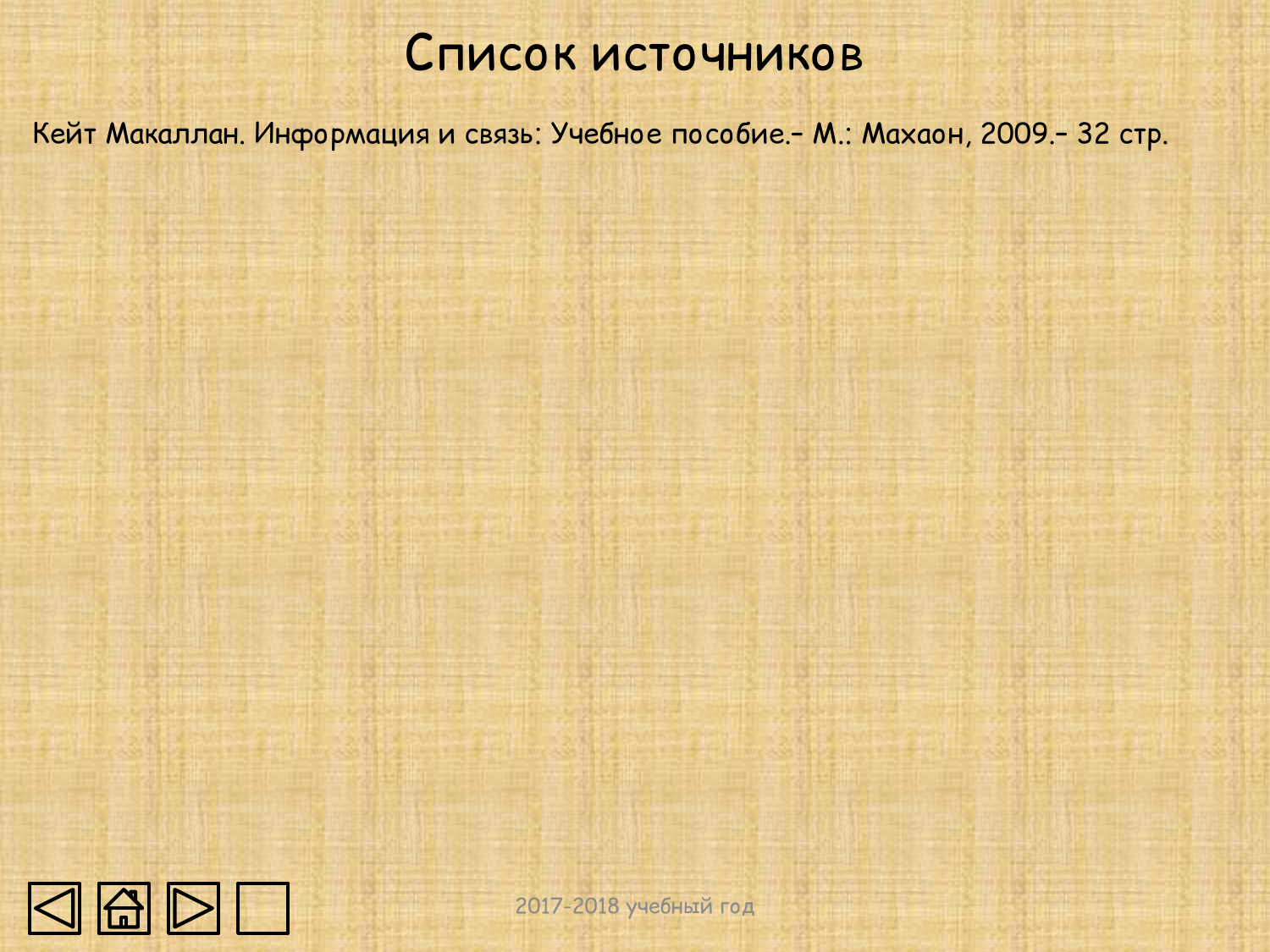

# Список источников
Кейт Макаллан. Информация и связь: Учебное пособие.– М.: Махаон, 2009.– 32 стр.
2017-2018 учебный год